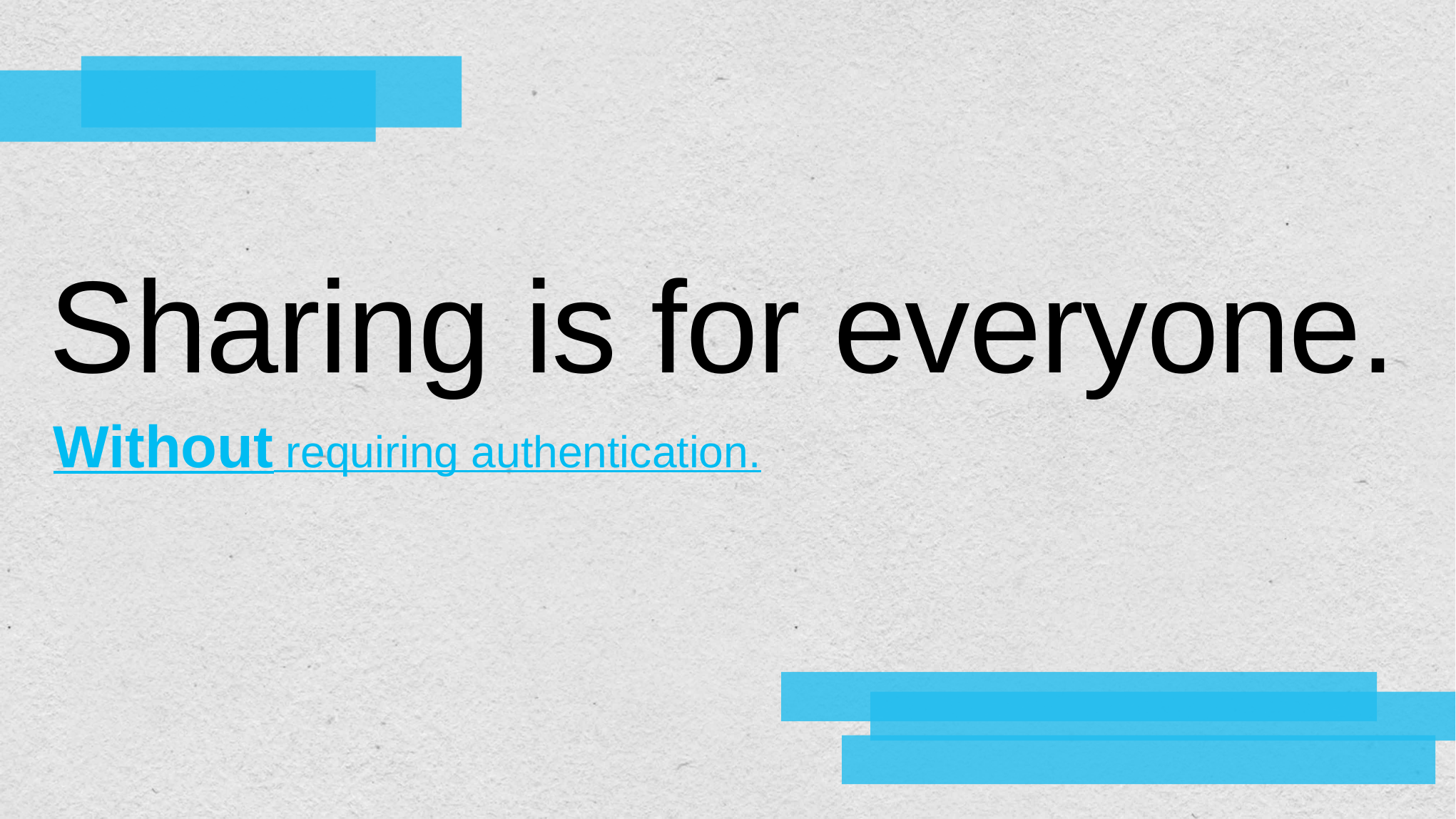

# Sharing is for everyone.
Without requiring authentication.